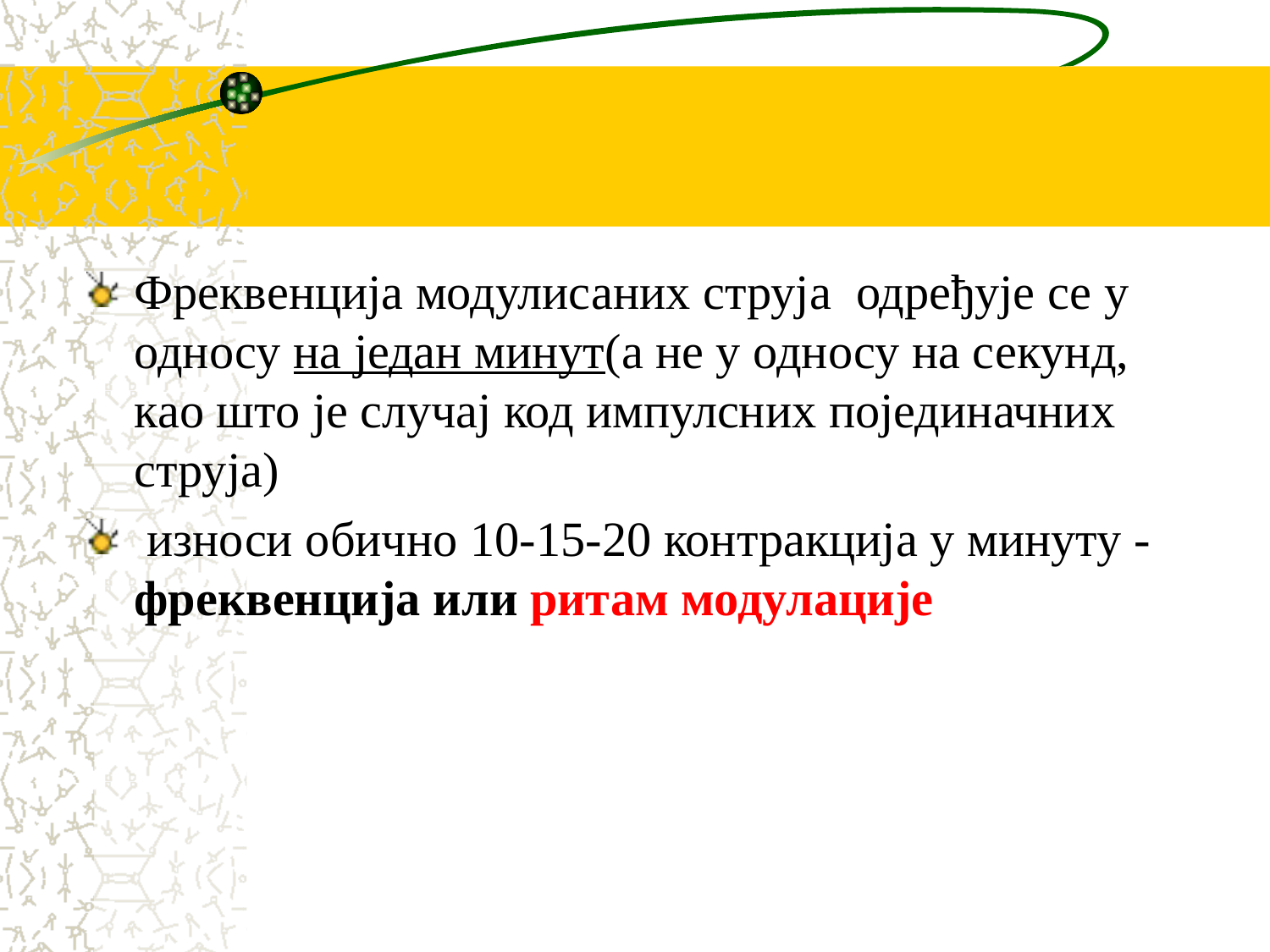

#
Фреквенција модулисаних струја  одређује се у односу на један минут(а не у односу на секунд, као што је случај код импулсних појединачних струја)
 износи обично 10-15-20 контракција у минуту - фреквенција или ритам модулације